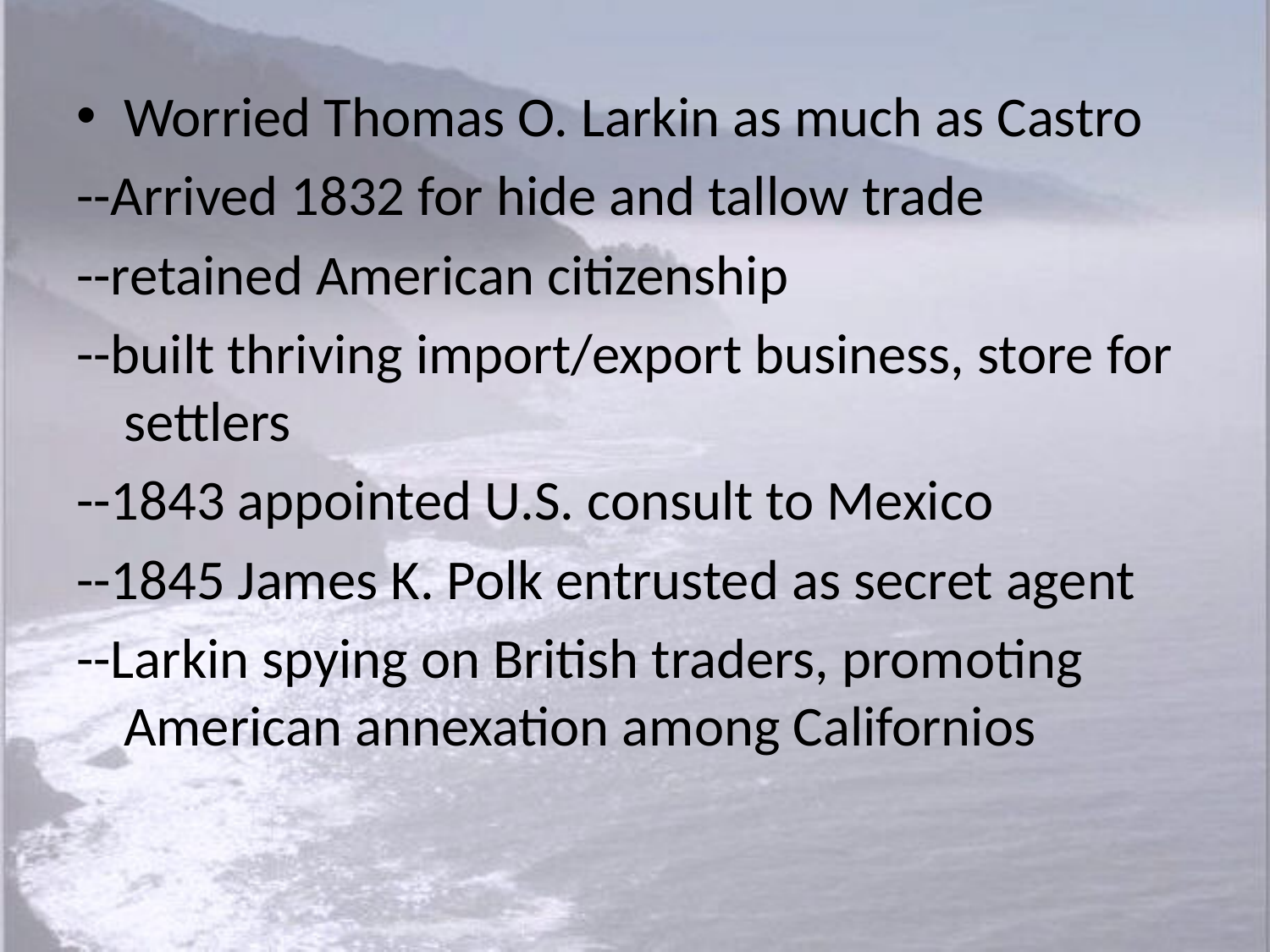

Worried Thomas O. Larkin as much as Castro
--Arrived 1832 for hide and tallow trade
--retained American citizenship
--built thriving import/export business, store for settlers
--1843 appointed U.S. consult to Mexico
--1845 James K. Polk entrusted as secret agent
--Larkin spying on British traders, promoting American annexation among Californios